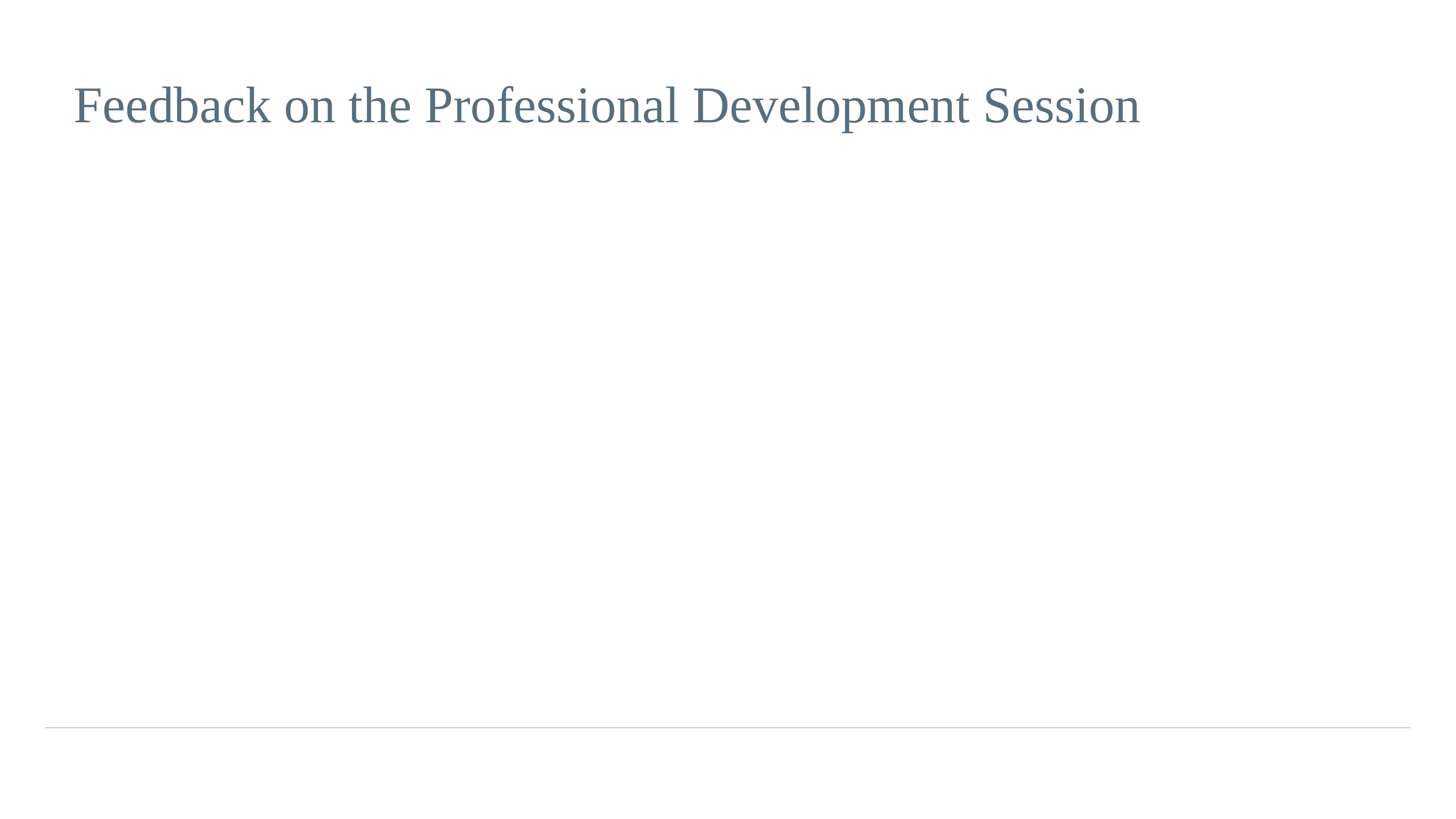

# Feedback on the Professional Development Session